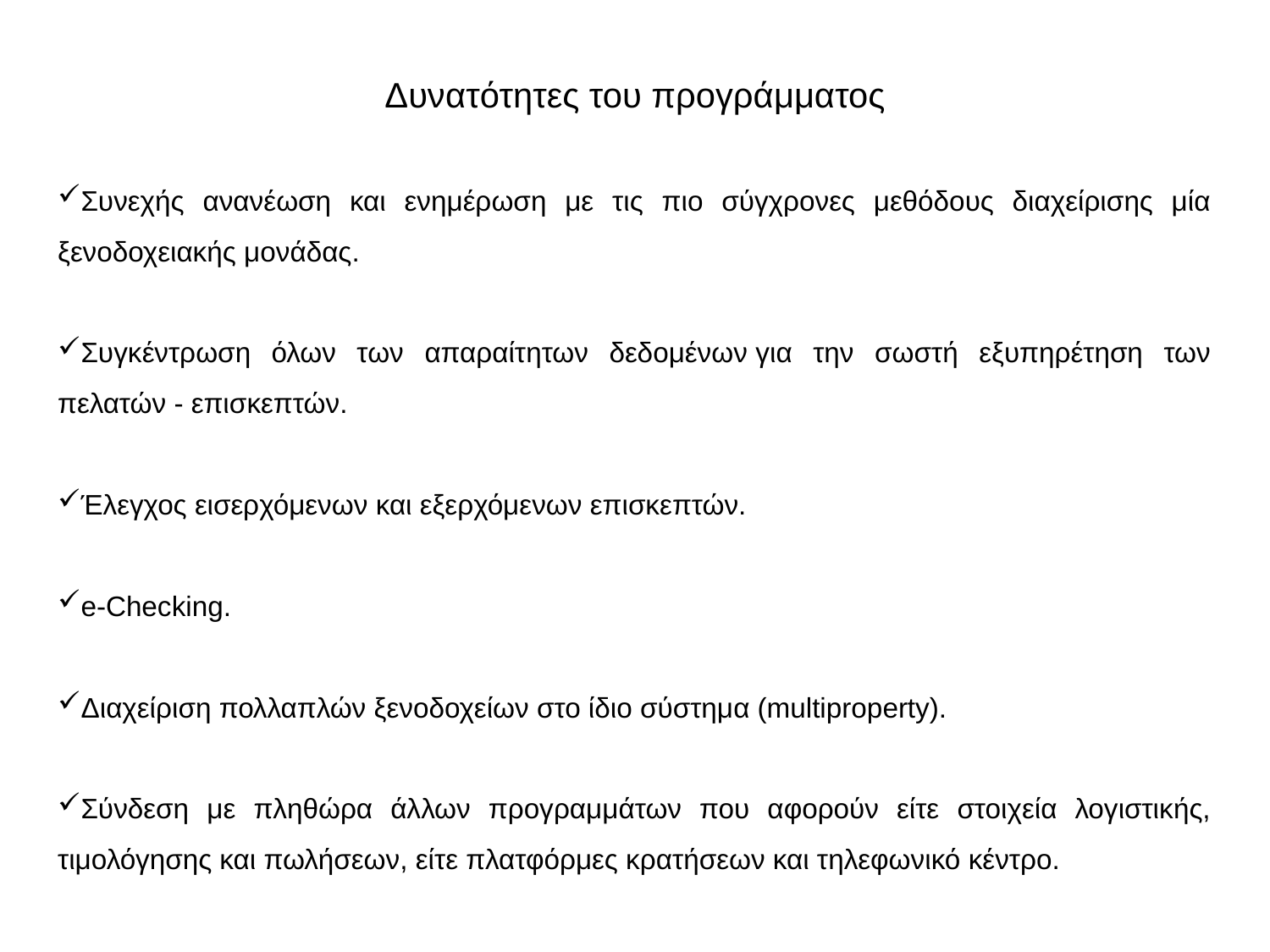

Δυνατότητες του προγράμματος
Συνεχής ανανέωση και ενημέρωση με τις πιο σύγχρονες μεθόδους διαχείρισης μία ξενοδοχειακής μονάδας.

Συγκέντρωση όλων των απαραίτητων δεδομένων για την σωστή εξυπηρέτηση των πελατών - επισκεπτών.

Έλεγχος εισερχόμενων και εξερχόμενων επισκεπτών.

e-Checking.

Διαχείριση πολλαπλών ξενοδοχείων στο ίδιο σύστημα (multiproperty).

Σύνδεση με πληθώρα άλλων προγραμμάτων που αφορούν είτε στοιχεία λογιστικής, τιμολόγησης και πωλήσεων, είτε πλατφόρμες κρατήσεων και τηλεφωνικό κέντρο.